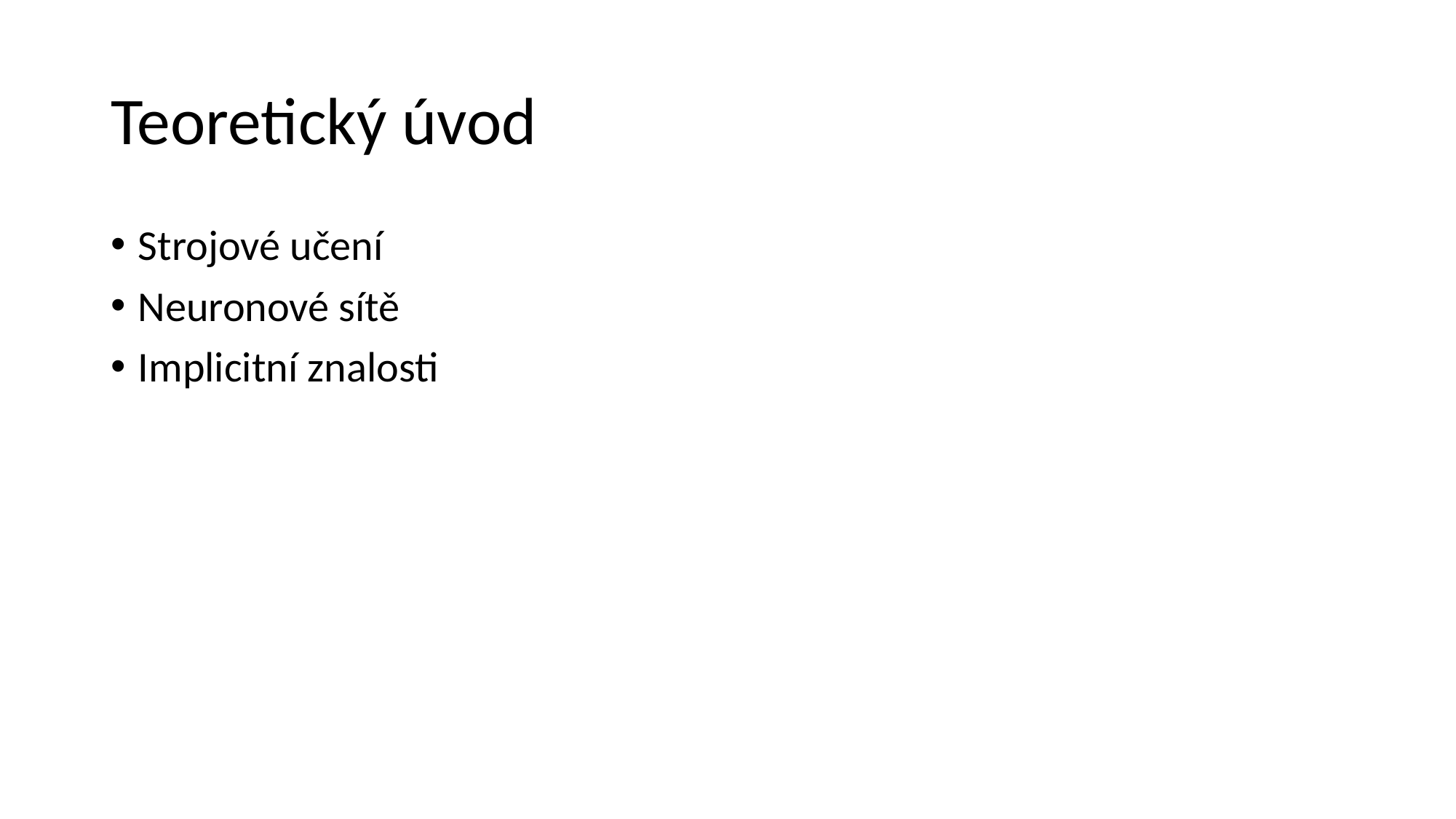

# Teoretický úvod
Strojové učení
Neuronové sítě
Implicitní znalosti